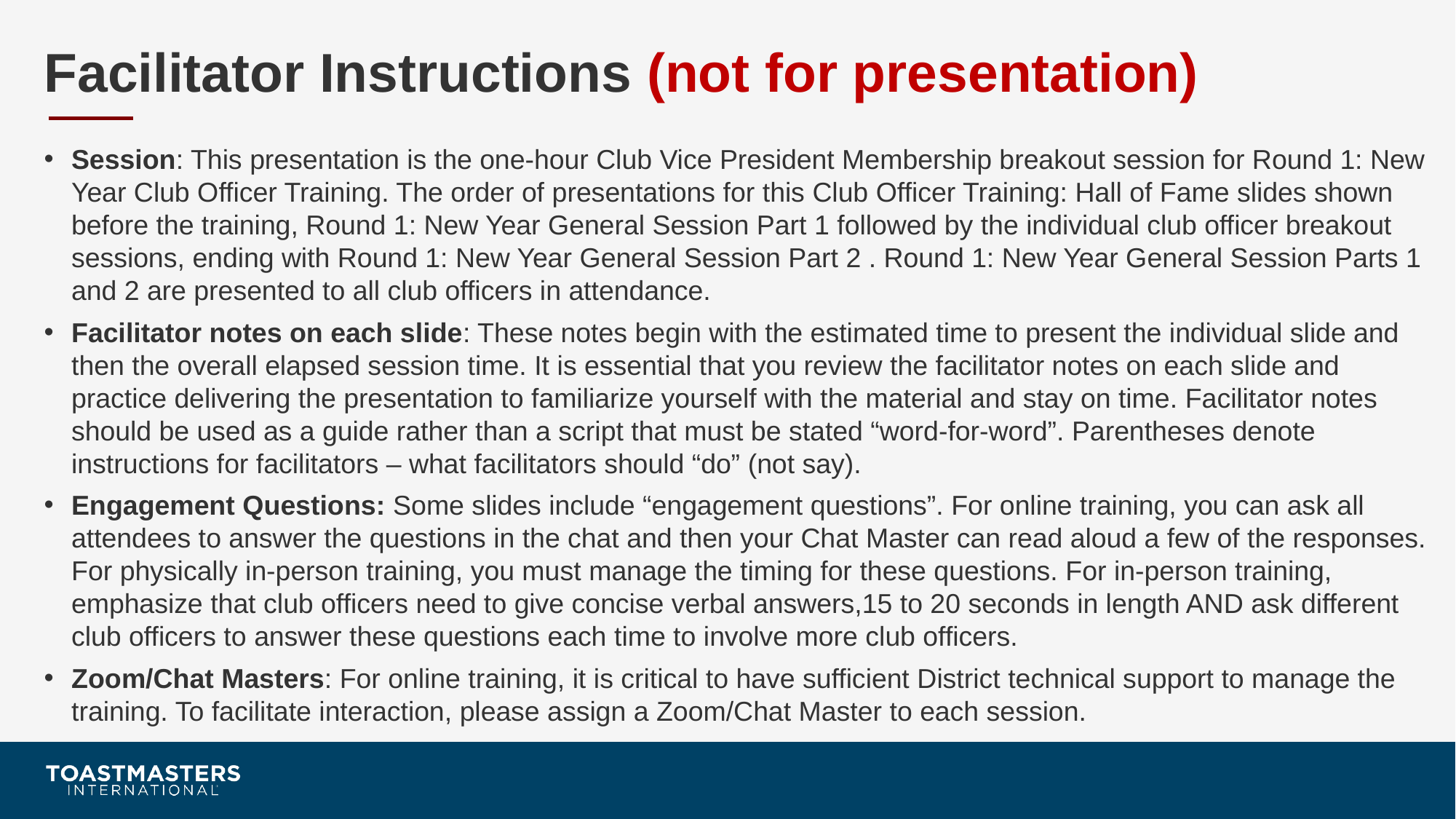

# Facilitator Instructions (not for presentation)
Session: This presentation is the one-hour Club Vice President Membership breakout session for Round 1: New Year Club Officer Training. The order of presentations for this Club Officer Training: Hall of Fame slides shown before the training, Round 1: New Year General Session Part 1 followed by the individual club officer breakout sessions, ending with Round 1: New Year General Session Part 2 . Round 1: New Year General Session Parts 1 and 2 are presented to all club officers in attendance.
Facilitator notes on each slide: These notes begin with the estimated time to present the individual slide and then the overall elapsed session time. It is essential that you review the facilitator notes on each slide and practice delivering the presentation to familiarize yourself with the material and stay on time. Facilitator notes should be used as a guide rather than a script that must be stated “word-for-word”. Parentheses denote instructions for facilitators – what facilitators should “do” (not say).
Engagement Questions: Some slides include “engagement questions”. For online training, you can ask all attendees to answer the questions in the chat and then your Chat Master can read aloud a few of the responses. For physically in-person training, you must manage the timing for these questions. For in-person training, emphasize that club officers need to give concise verbal answers,15 to 20 seconds in length AND ask different club officers to answer these questions each time to involve more club officers.
Zoom/Chat Masters: For online training, it is critical to have sufficient District technical support to manage the training. To facilitate interaction, please assign a Zoom/Chat Master to each session.